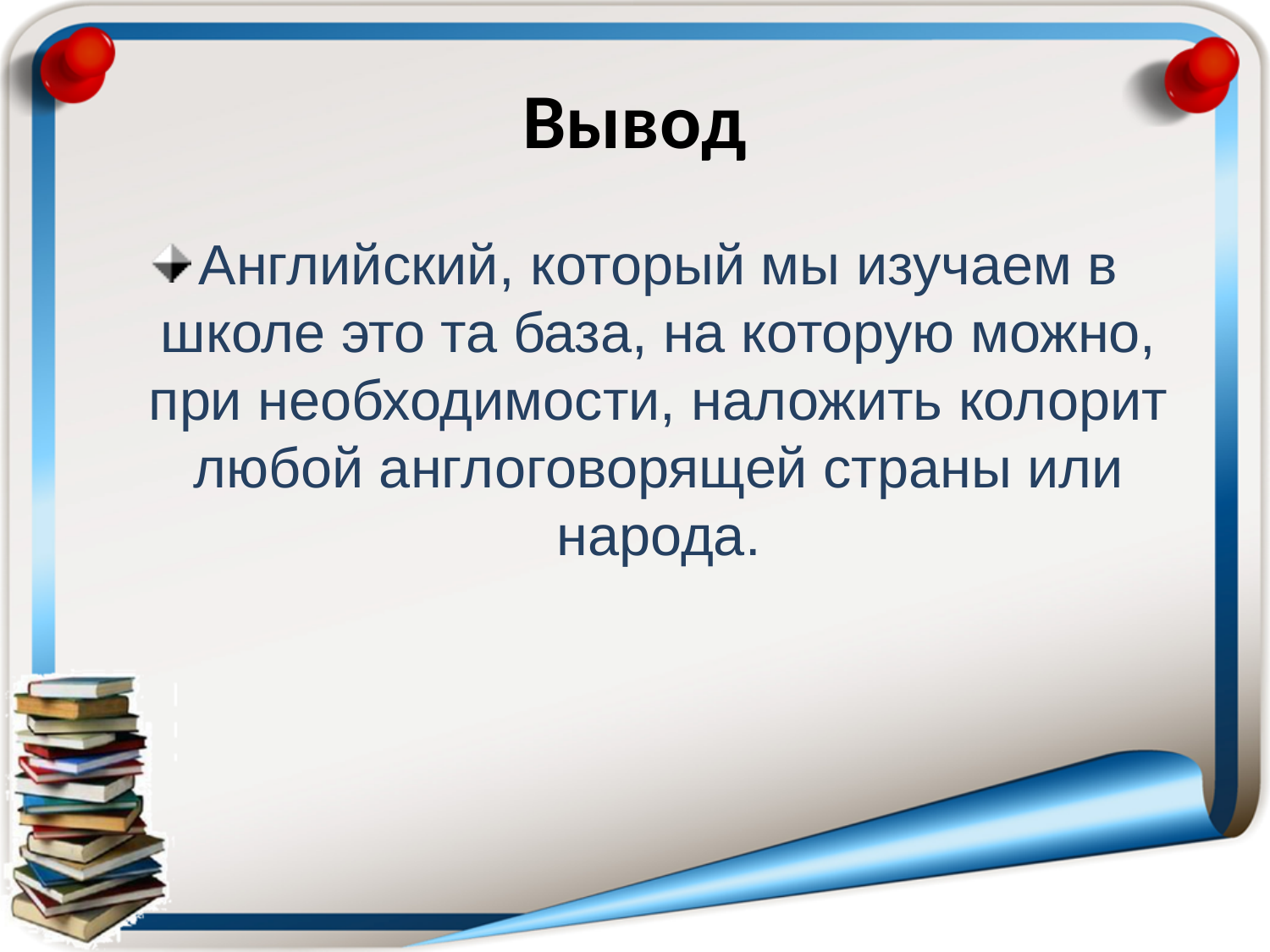

# Вывод
Английский, который мы изучаем в школе это та база, на которую можно, при необходимости, наложить колорит любой англоговорящей страны или народа.